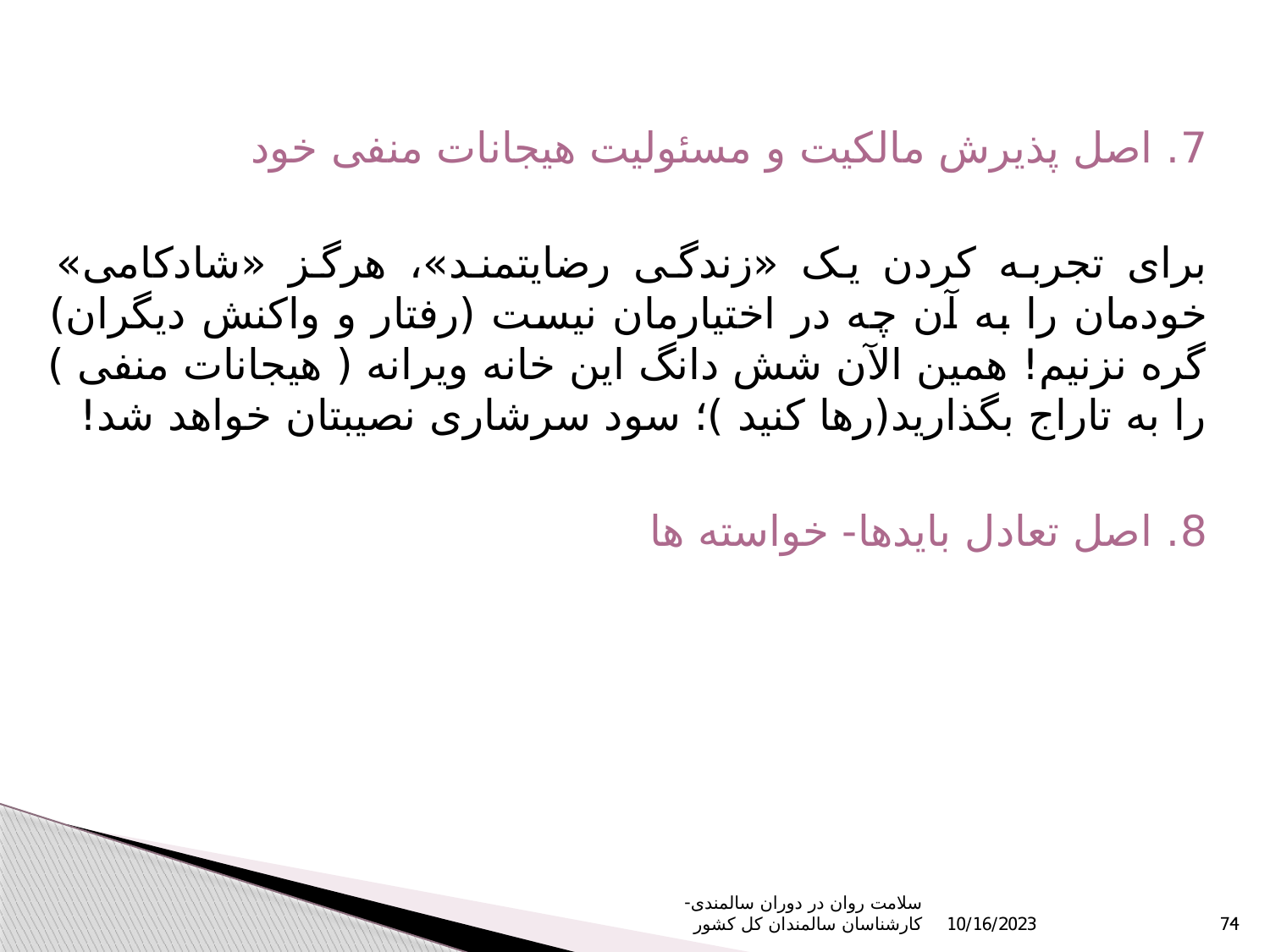

7. اصل پذیرش مالکیت و مسئولیت هیجانات منفی خود

برای تجربه کردن یک «زندگی رضایتمند»، هرگز «شادکامی» خودمان را به آن چه در اختیارمان نیست (رفتار و واکنش دیگران) گره نزنیم! همین الآن شش دانگ این خانه ویرانه ( هیجانات منفی ) را به تاراج بگذارید(رها کنید )؛ سود سرشاری نصیبتان خواهد شد!

8. اصل تعادل بایدها- خواسته ها

سلامت روان در دوران سالمندی- کارشناسان سالمندان کل کشور
10/16/2023
74